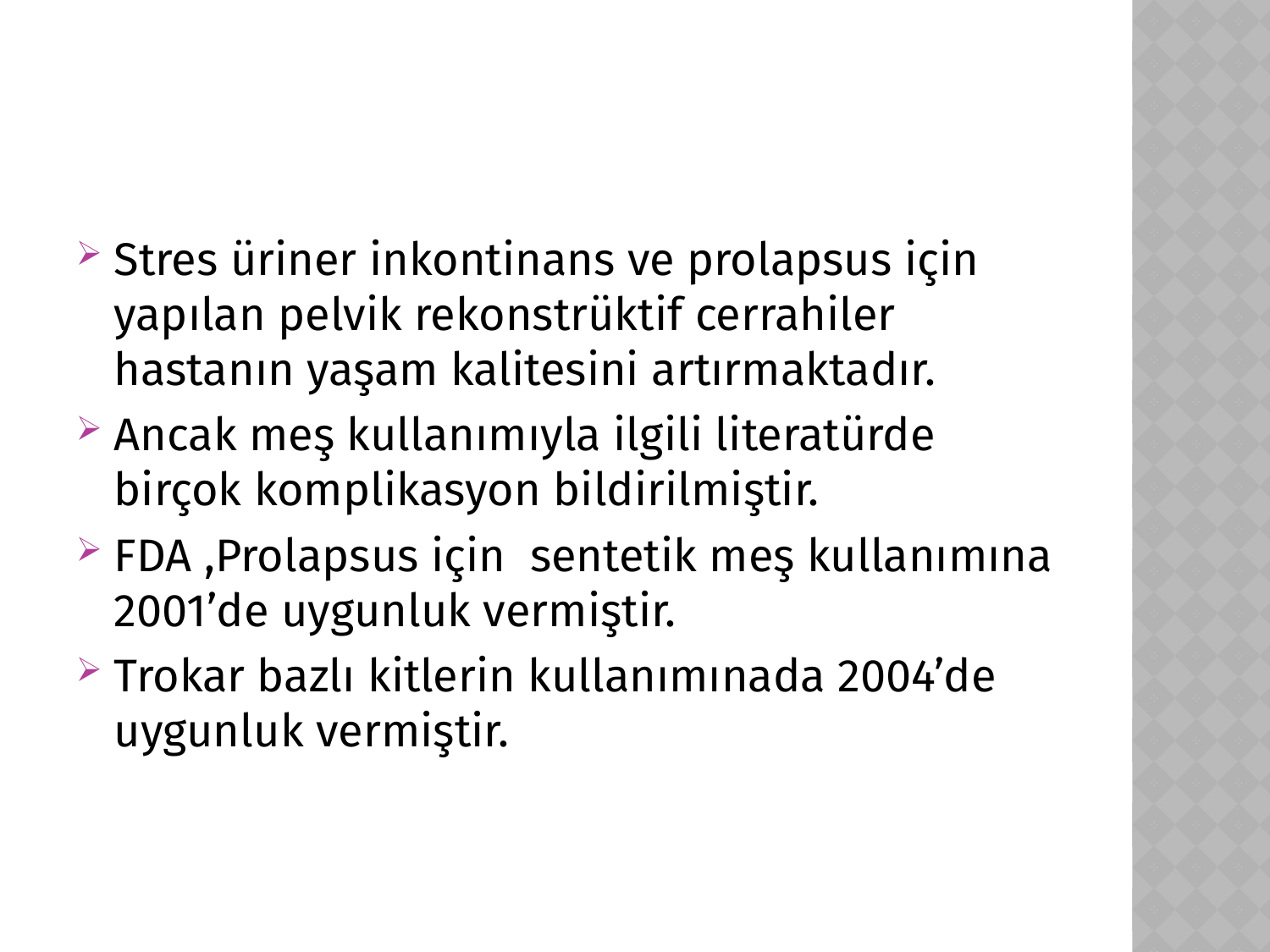

Stres üriner inkontinans ve prolapsus için yapılan pelvik rekonstrüktif cerrahiler hastanın yaşam kalitesini artırmaktadır.
Ancak meş kullanımıyla ilgili literatürde birçok komplikasyon bildirilmiştir.
FDA ,Prolapsus için  sentetik meş kullanımına 2001’de uygunluk vermiştir.
Trokar bazlı kitlerin kullanımınada 2004’de uygunluk vermiştir.